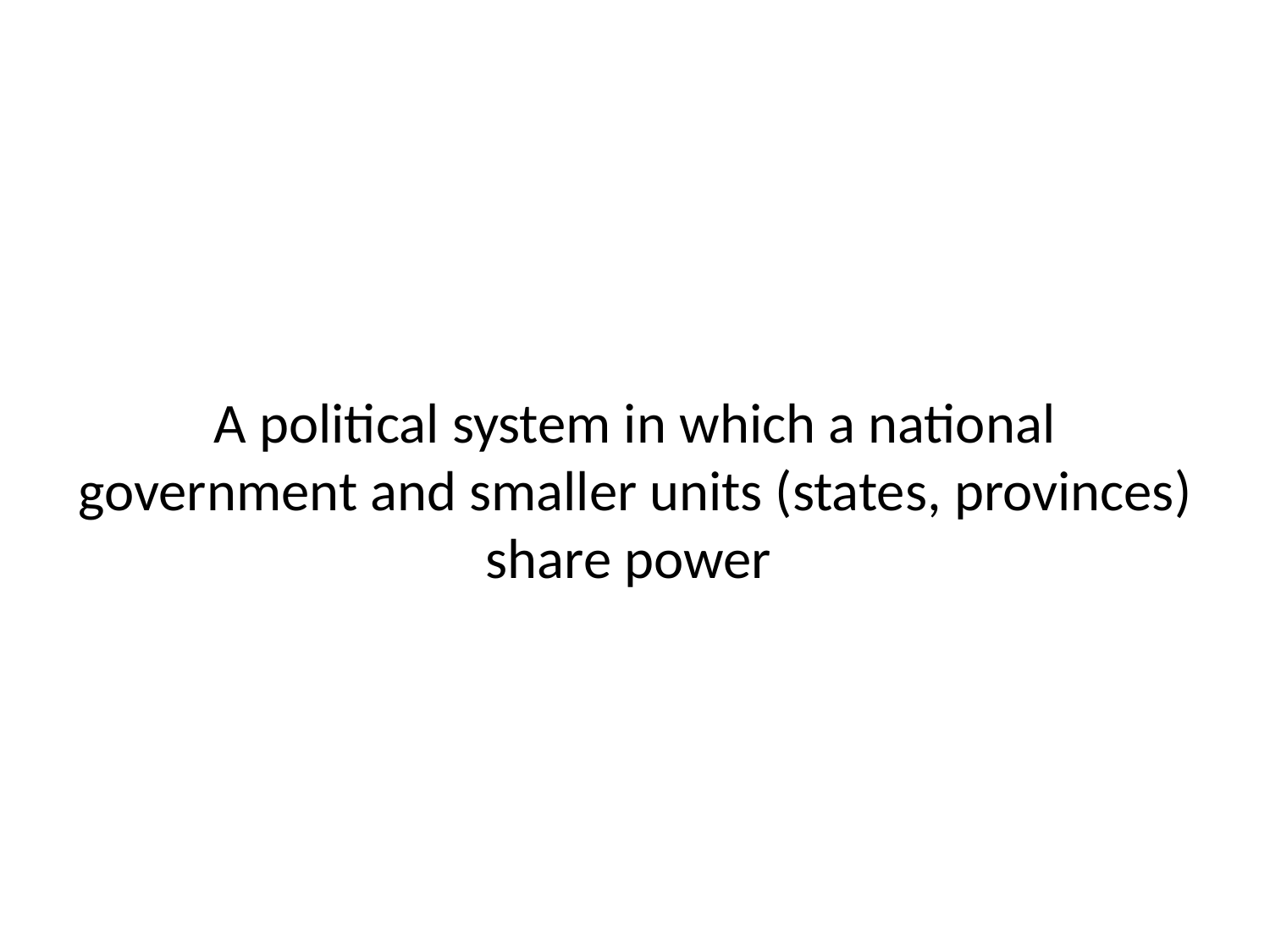

#

A political system in which a national government and smaller units (states, provinces) share power